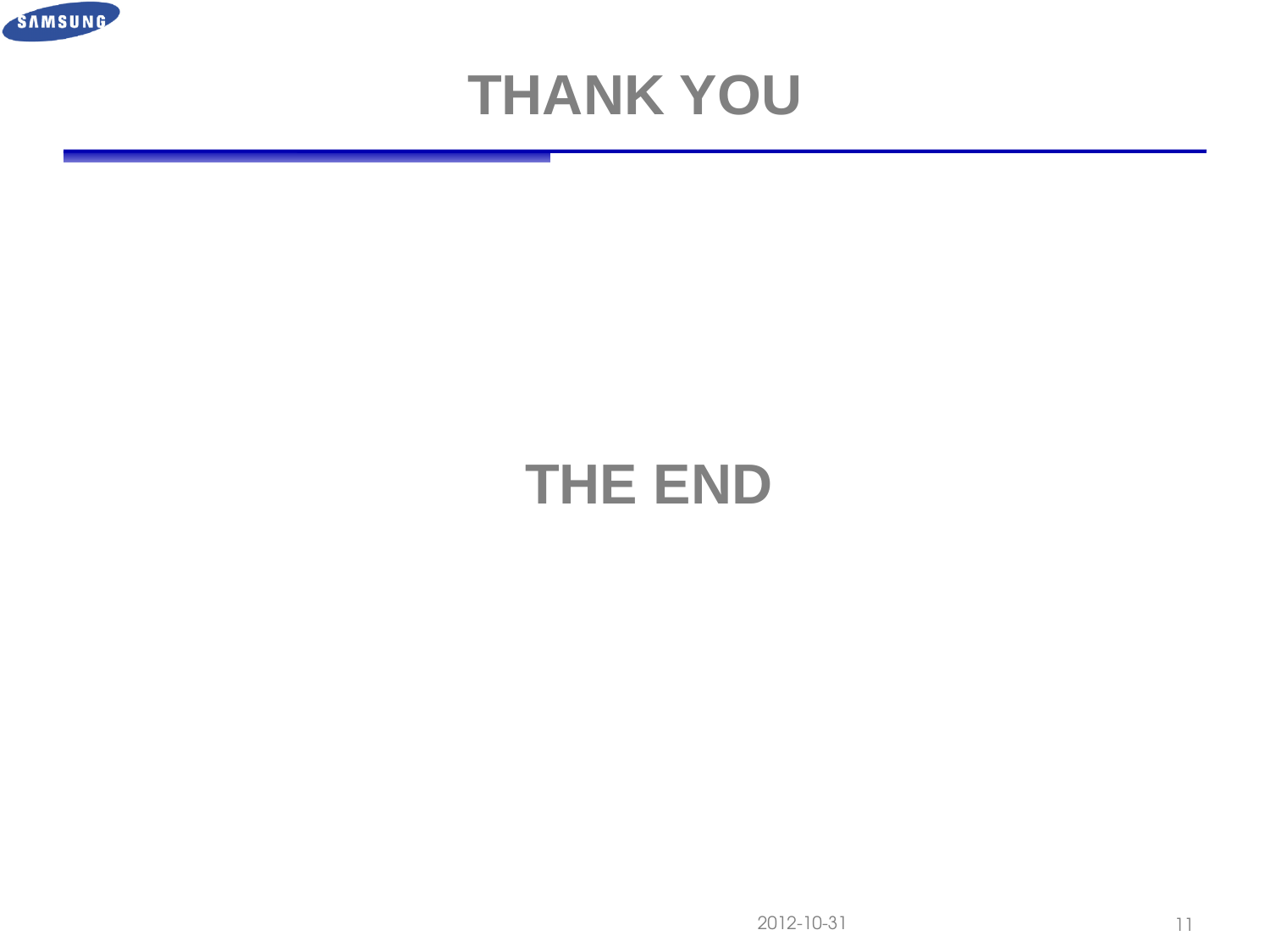

THANK YOU
# THE END
2012-10-31
11